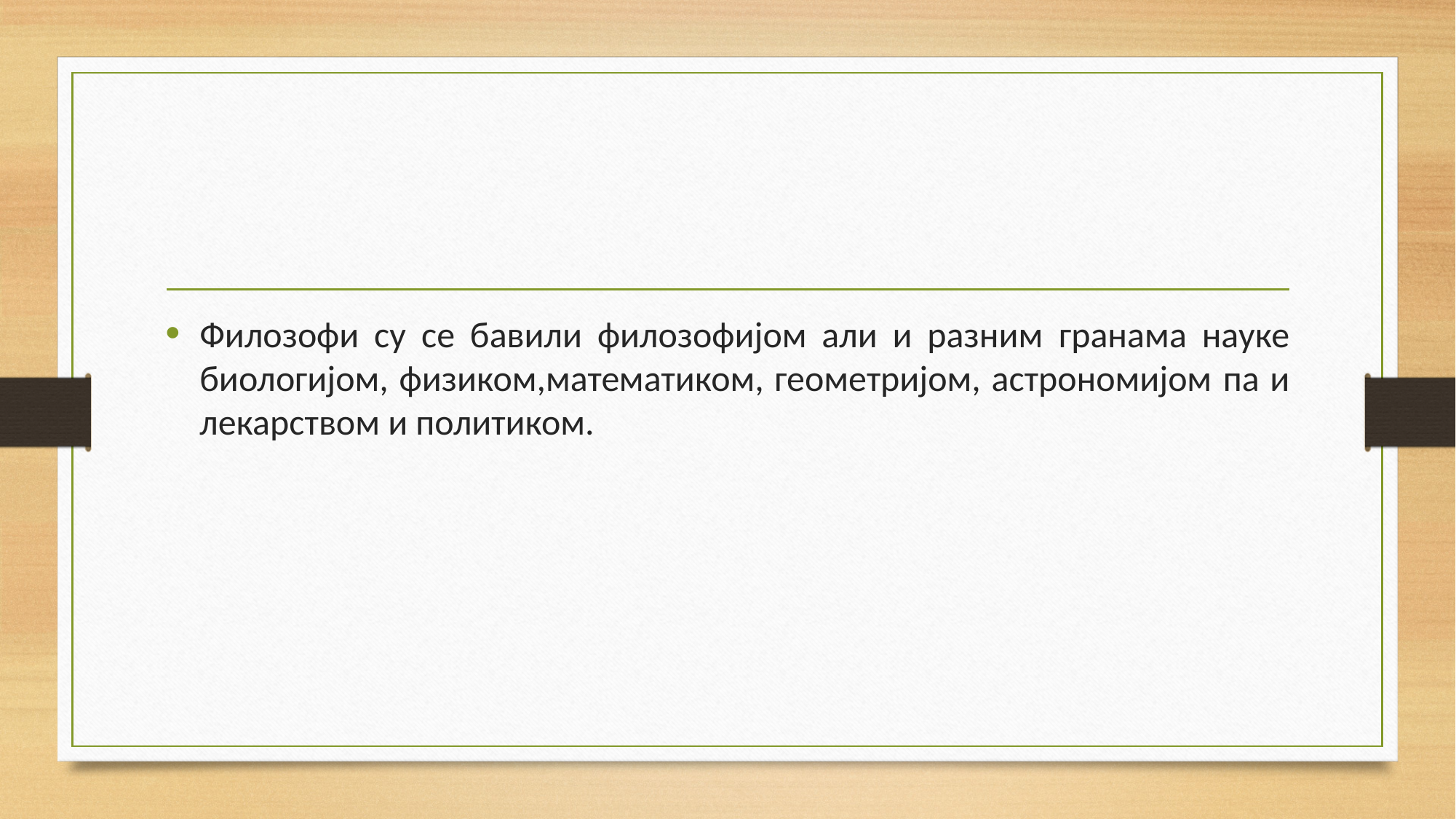

Филозофи су се бавили филозофијом али и разним гранама науке биологијом, физиком,математиком, геометријом, астрономијом па и лекарством и политиком.